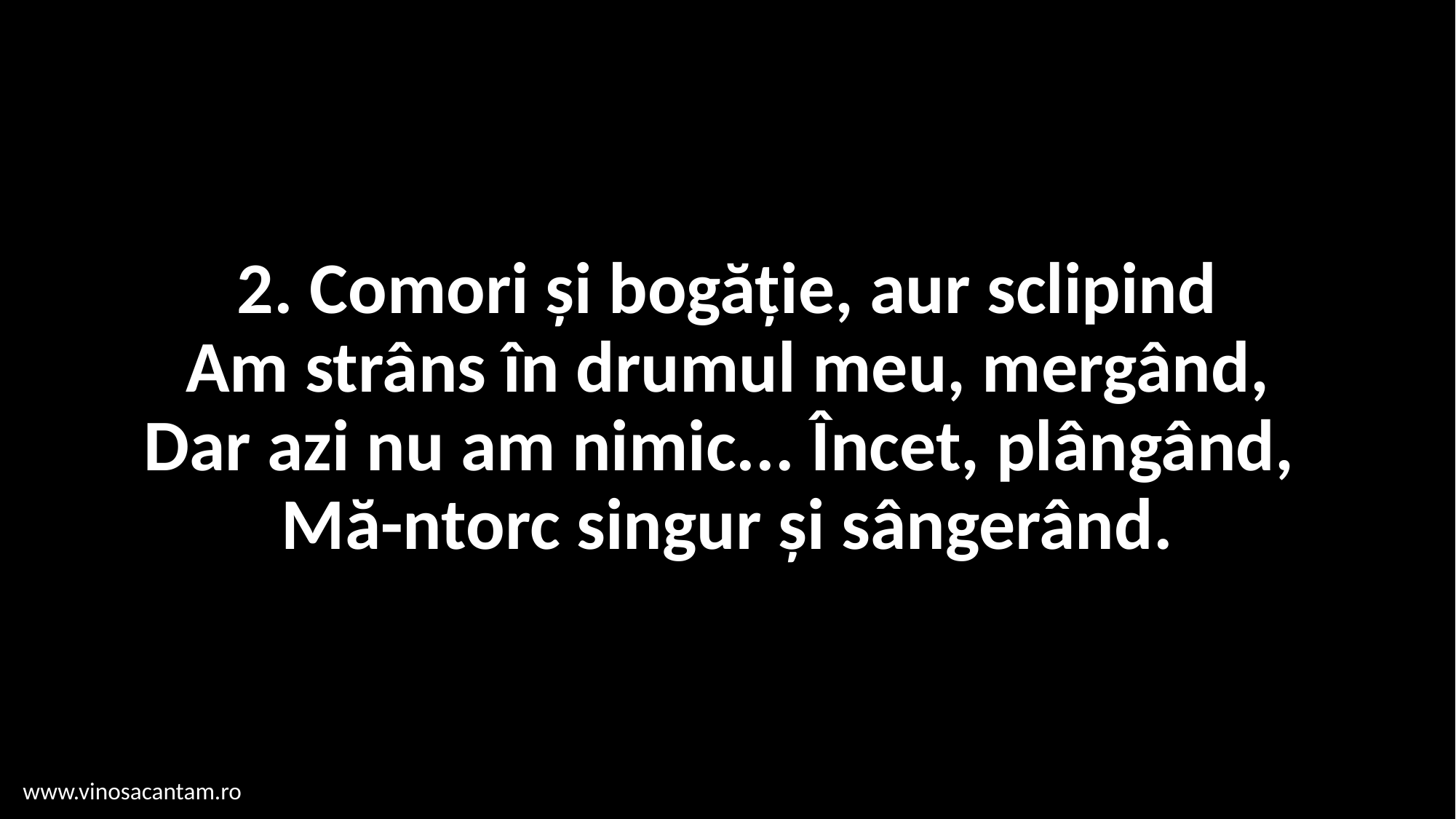

# 2. Comori și bogăție, aur sclipind Am strâns în drumul meu, mergând, Dar azi nu am nimic... Încet, plângând, Mă-ntorc singur și sângerând.
www.vinosacantam.ro